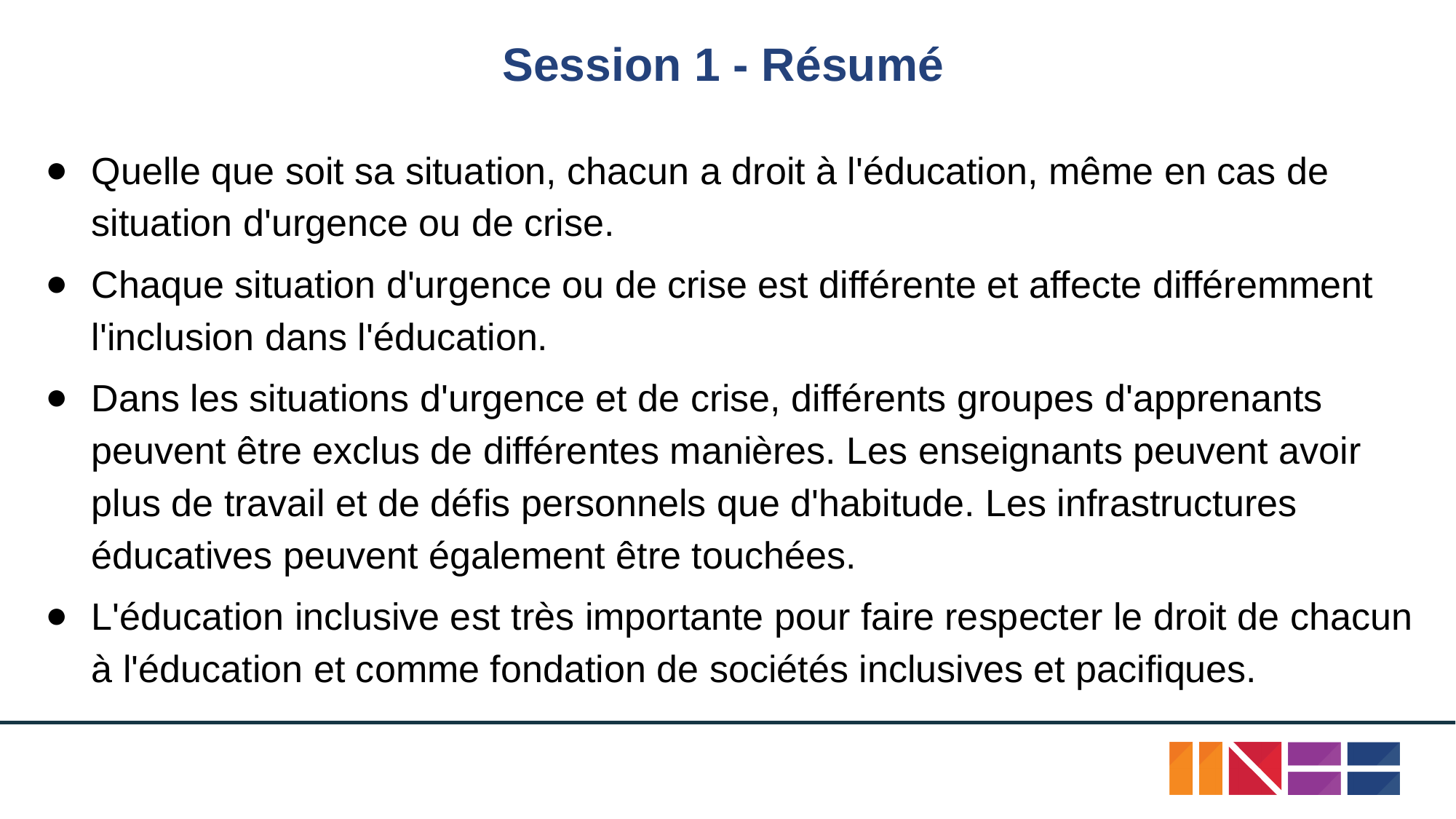

# Session 1 - Résumé

Quelle que soit sa situation, chacun a droit à l'éducation, même en cas de situation d'urgence ou de crise.
Chaque situation d'urgence ou de crise est différente et affecte différemment l'inclusion dans l'éducation.
Dans les situations d'urgence et de crise, différents groupes d'apprenants peuvent être exclus de différentes manières. Les enseignants peuvent avoir plus de travail et de défis personnels que d'habitude. Les infrastructures éducatives peuvent également être touchées.
L'éducation inclusive est très importante pour faire respecter le droit de chacun à l'éducation et comme fondation de sociétés inclusives et pacifiques.